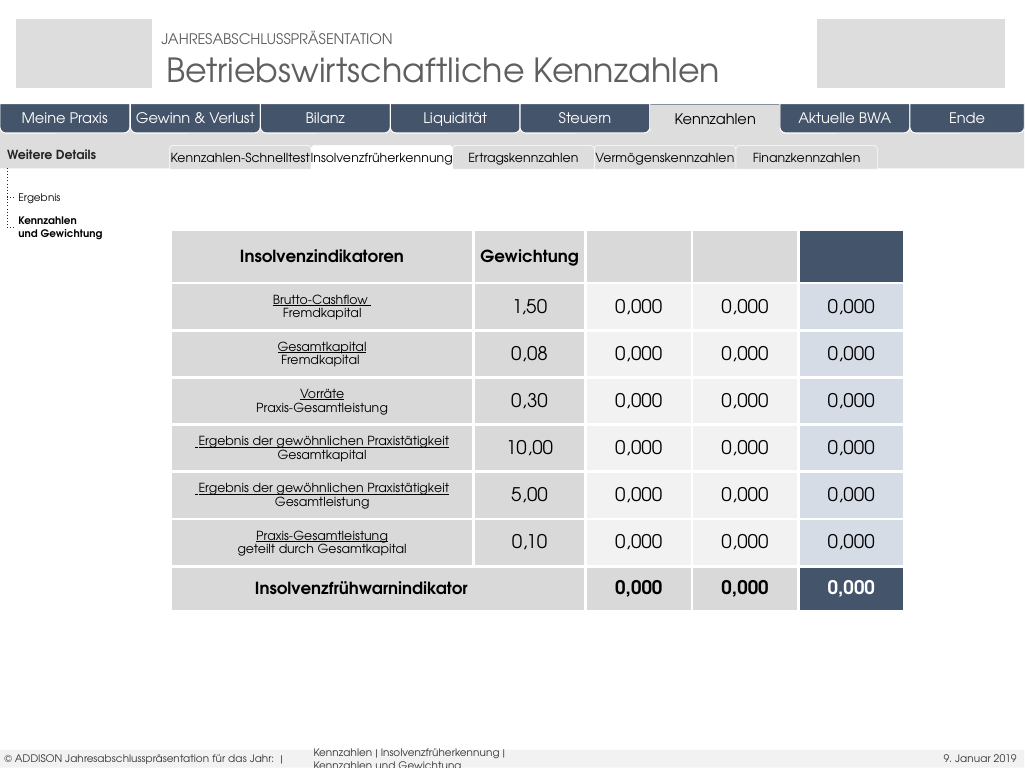

| Weitere Details |  |
| --- | --- |
|  |  |
|  |  |
|  |  |  |  |  |  |
| --- | --- | --- | --- | --- | --- |
Kennzahlen-Schnelltest
Insolvenzfrüherkennung
Ertragskennzahlen
Vermögenskennzahlen
Finanzkennzahlen
Eigene Folien
Ergebnis
Kennzahlen
und Gewichtung
| Insolvenzindikatoren | Gewichtung |  |  |  |
| --- | --- | --- | --- | --- |
| Brutto-Cashflow Fremdkapital | 1,50 | 0,000 | 0,000 | 0,000 |
| Gesamtkapital Fremdkapital | 0,08 | 0,000 | 0,000 | 0,000 |
| Vorräte Praxis-Gesamtleistung | 0,30 | 0,000 | 0,000 | 0,000 |
| Ergebnis der gewöhnlichen Praxistätigkeit Gesamtkapital | 10,00 | 0,000 | 0,000 | 0,000 |
| Ergebnis der gewöhnlichen Praxistätigkeit Gesamtleistung | 5,00 | 0,000 | 0,000 | 0,000 |
| Praxis-Gesamtleistung geteilt durch Gesamtkapital | 0,10 | 0,000 | 0,000 | 0,000 |
| Insolvenzfrühwarnindikator |  | 0,000 | 0,000 | 0,000 |
# Kennzahlen | Insolvenzfrüherkennung | Kennzahlen und Gewichtung
© ADDISON Jahresabschlusspräsentation für das Jahr:  |